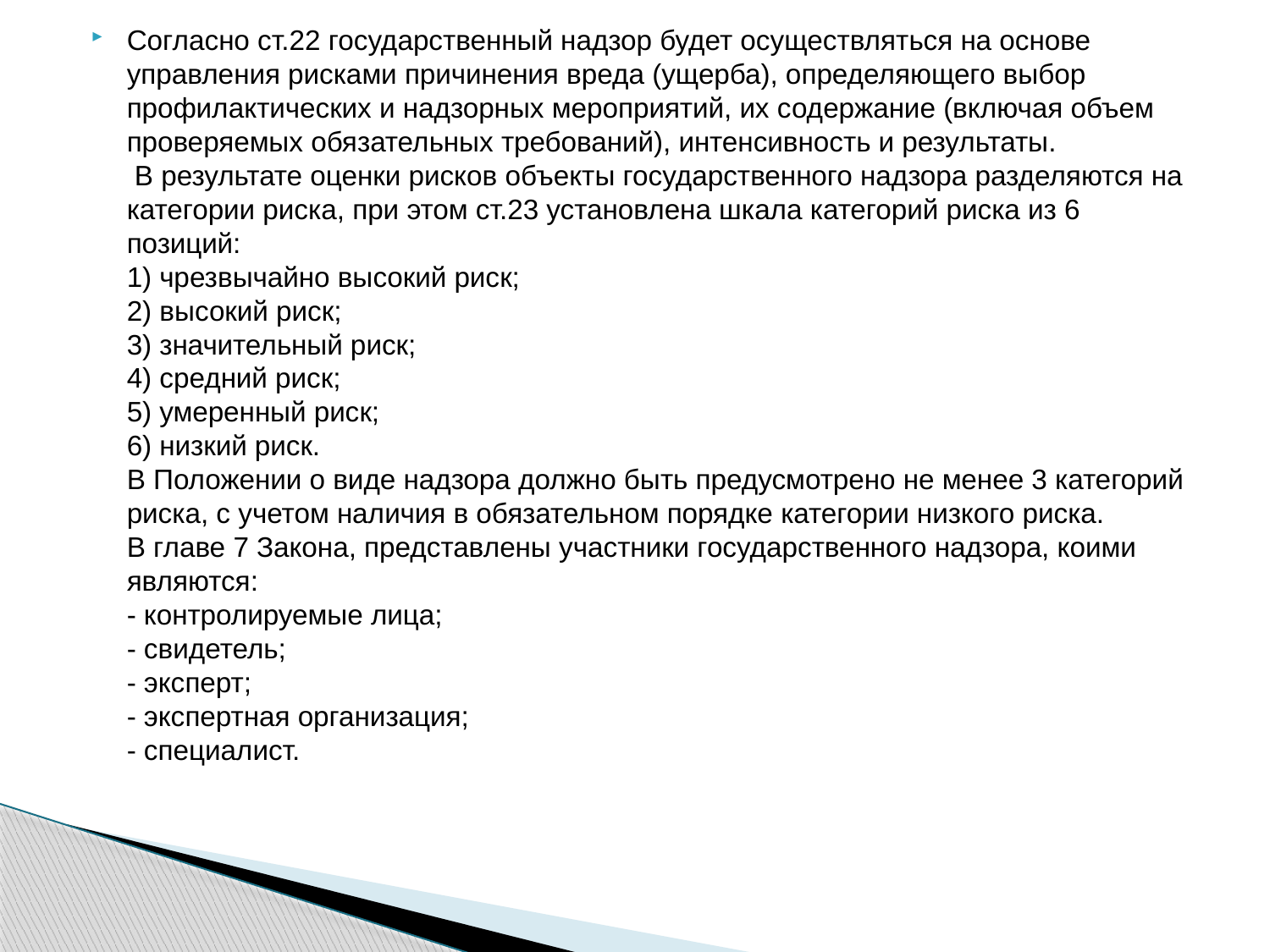

Согласно ст.22 государственный надзор будет осуществляться на основе управления рисками причинения вреда (ущерба), определяющего выбор профилактических и надзорных мероприятий, их содержание (включая объем проверяемых обязательных требований), интенсивность и результаты.
 В результате оценки рисков объекты государственного надзора разделяются на категории риска, при этом ст.23 установлена шкала категорий риска из 6 позиций:
1) чрезвычайно высокий риск;
2) высокий риск;
3) значительный риск;
4) средний риск;
5) умеренный риск;
6) низкий риск.
В Положении о виде надзора должно быть предусмотрено не менее 3 категорий риска, с учетом наличия в обязательном порядке категории низкого риска.
В главе 7 Закона, представлены участники государственного надзора, коими являются:
- контролируемые лица;
- свидетель;
- эксперт;
- экспертная организация;
- специалист.